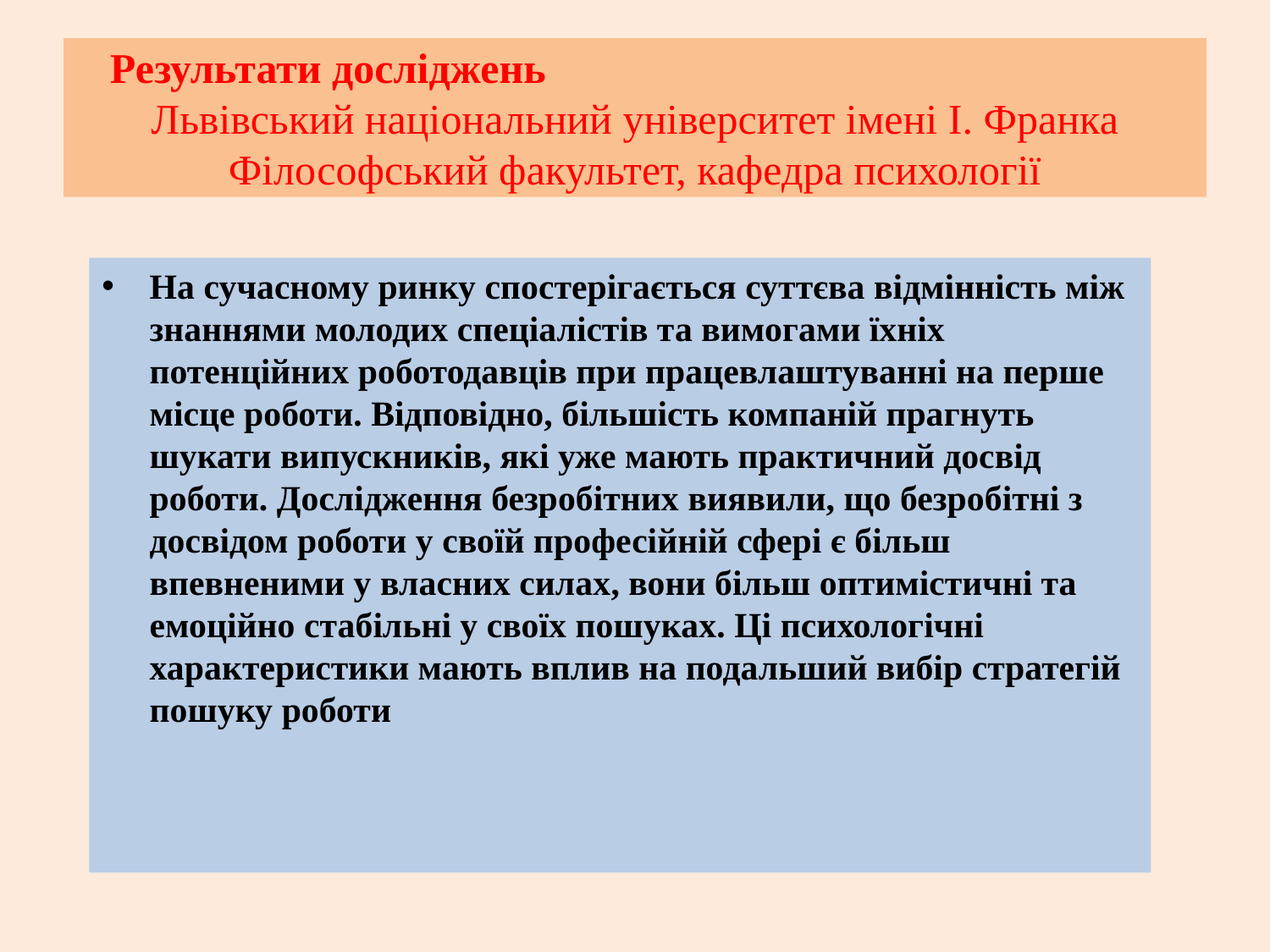

# Результати досліджень                                                             Львівський національний університет імені І. Франка Філософський факультет, кафедра психології
На сучасному ринку спостерігається суттєва відмінність між знаннями молодих спеціалістів та вимогами їхніх потенційних роботодавців при працевлаштуванні на перше місце роботи. Відповідно, більшість компаній прагнуть шукати випускників, які уже мають практичний досвід роботи. Дослідження безробітних виявили, що безробітні з досвідом роботи у своїй професійній сфері є більш впевненими у власних силах, вони більш оптимістичні та емоційно стабільні у своїх пошуках. Ці психологічні характеристики мають вплив на подальший вибір стратегій пошуку роботи